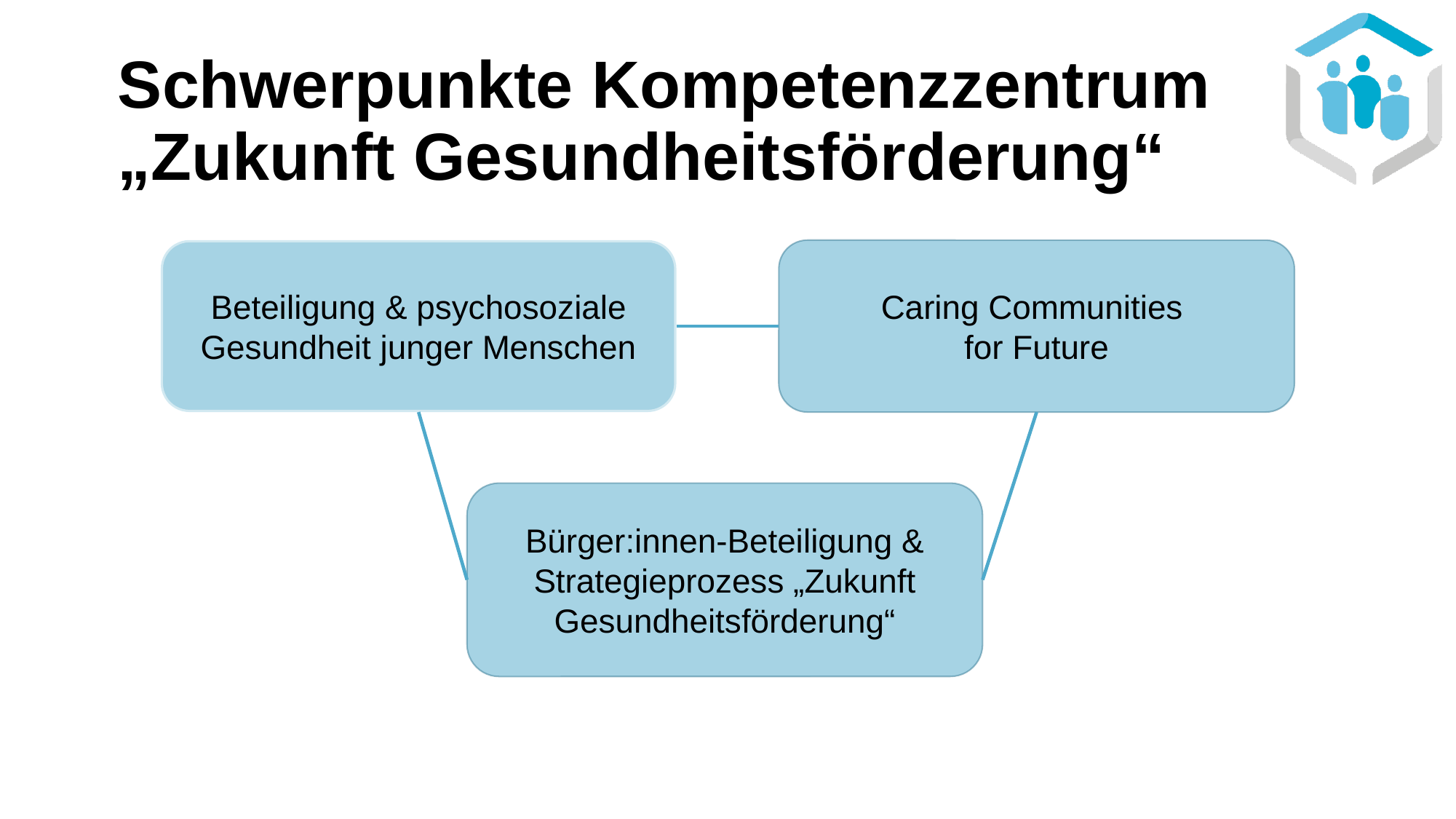

# Schwerpunkte Kompetenzzentrum „Zukunft Gesundheitsförderung“
Beteiligung & psychosoziale Gesundheit junger Menschen
Caring Communities
for Future
Bürger:innen-Beteiligung & Strategieprozess „Zukunft Gesundheitsförderung“